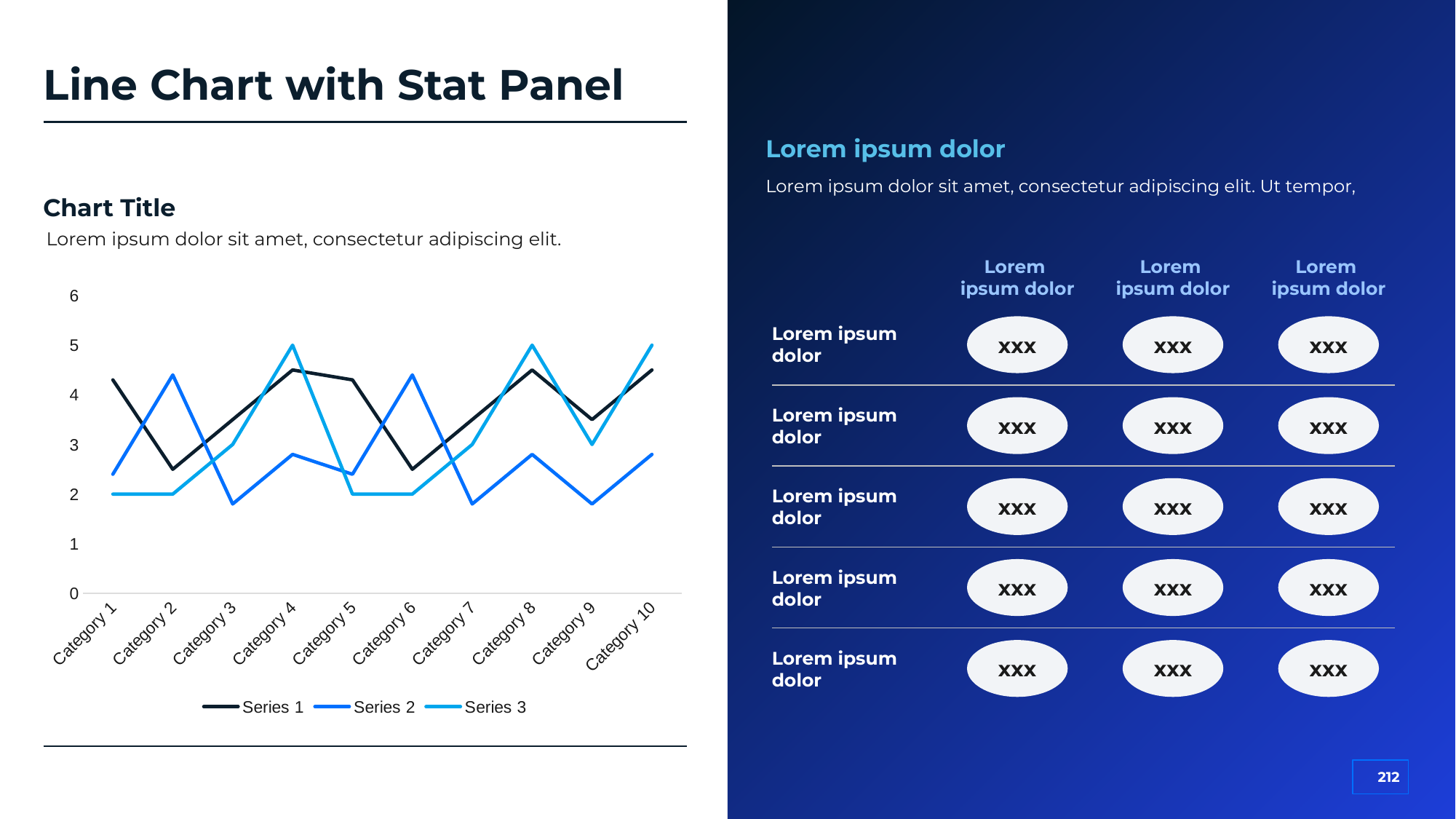

# Line Chart with Stat Panel
Lorem ipsum dolor
Lorem ipsum dolor sit amet, consectetur adipiscing elit. Ut tempor,
Chart Title
Lorem ipsum dolor sit amet, consectetur adipiscing elit.
Lorem
ipsum dolor
Lorem
ipsum dolor
Lorem
ipsum dolor

### Chart

| Category | Series 1 | Series 2 | Series 3 |
|---|---|---|---|
| Category 1 | 4.3 | 2.4 | 2.0 |
| Category 2 | 2.5 | 4.4 | 2.0 |
| Category 3 | 3.5 | 1.8 | 3.0 |
| Category 4 | 4.5 | 2.8 | 5.0 |
| Category 5 | 4.3 | 2.4 | 2.0 |
| Category 6 | 2.5 | 4.4 | 2.0 |
| Category 7 | 3.5 | 1.8 | 3.0 |
| Category 8 | 4.5 | 2.8 | 5.0 |
| Category 9 | 3.5 | 1.8 | 3.0 |
| Category 10 | 4.5 | 2.8 | 5.0 |
Lorem ipsum dolor
xxx
xxx
xxx
Lorem ipsum dolor
xxx
xxx
xxx
Lorem ipsum dolor
xxx
xxx
xxx
Lorem ipsum dolor
xxx
xxx
xxx
Lorem ipsum dolor
xxx
xxx
xxx
212